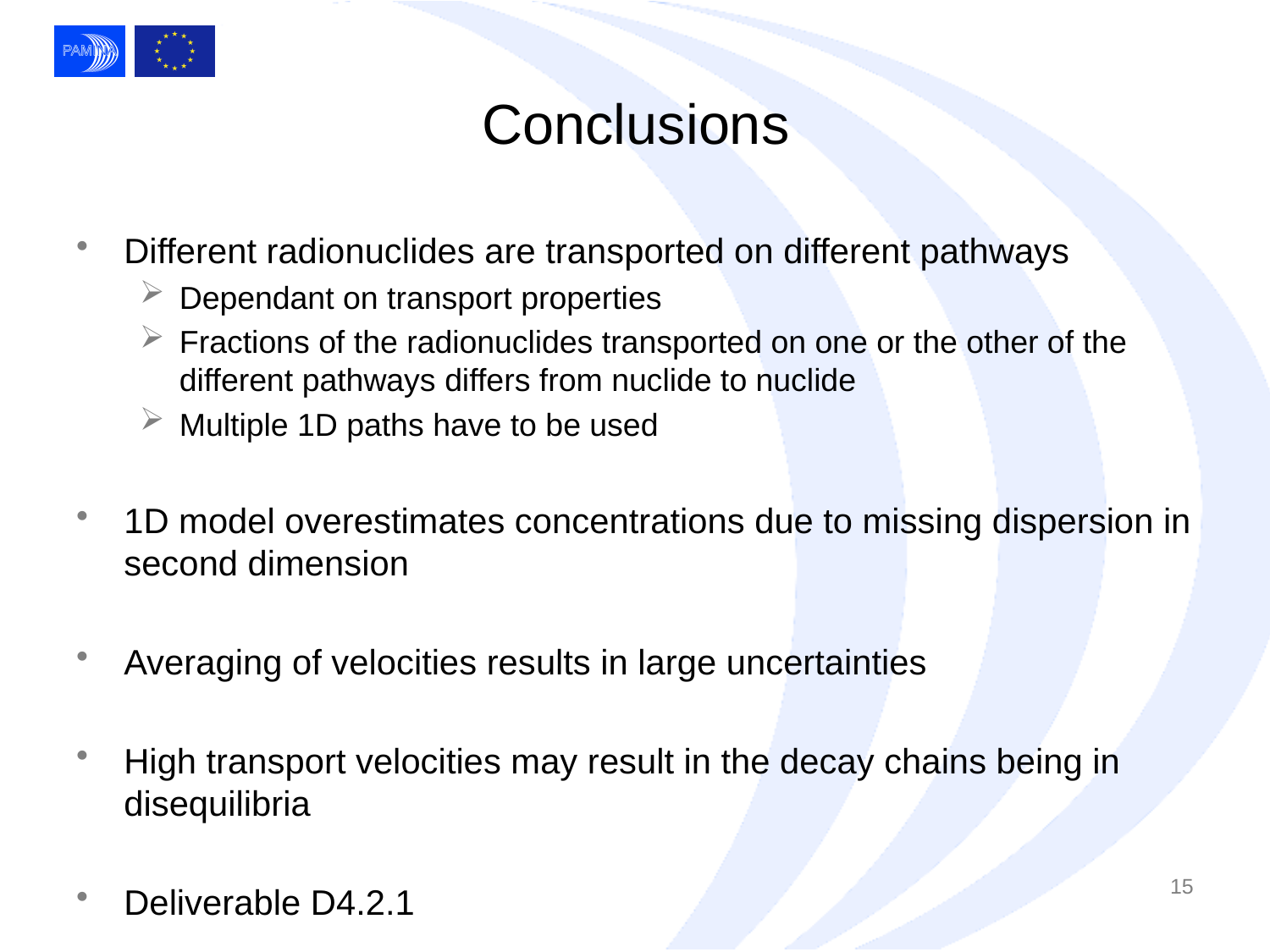

# Conclusions
Different radionuclides are transported on different pathways
Dependant on transport properties
Fractions of the radionuclides transported on one or the other of the different pathways differs from nuclide to nuclide
Multiple 1D paths have to be used

1D model overestimates concentrations due to missing dispersion in second dimension

Averaging of velocities results in large uncertainties

High transport velocities may result in the decay chains being in disequilibria

Deliverable D4.2.1
15